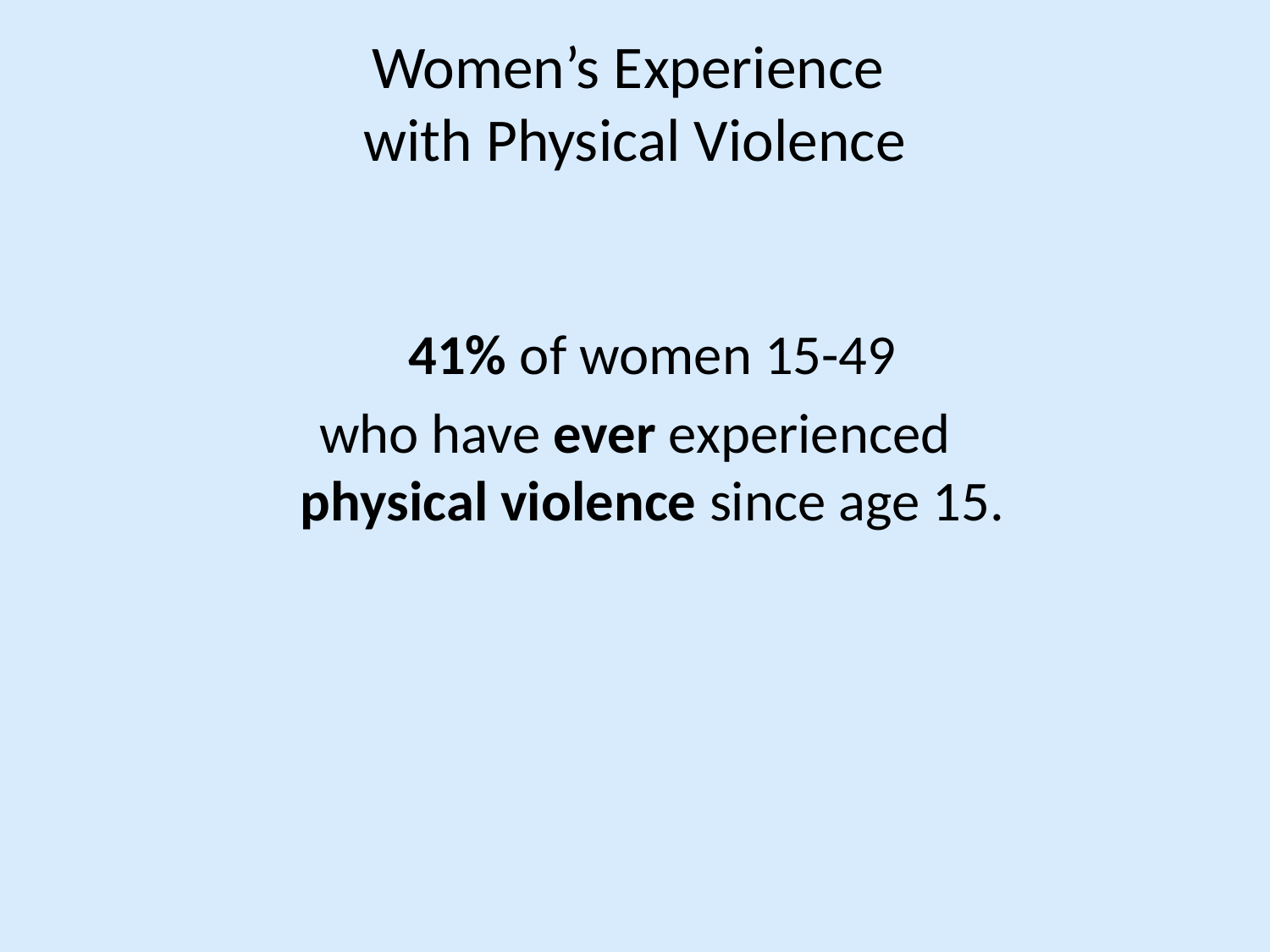

# Women’s Experience with Physical Violence

	41% of women 15-49
who have ever experienced
physical violence since age 15.